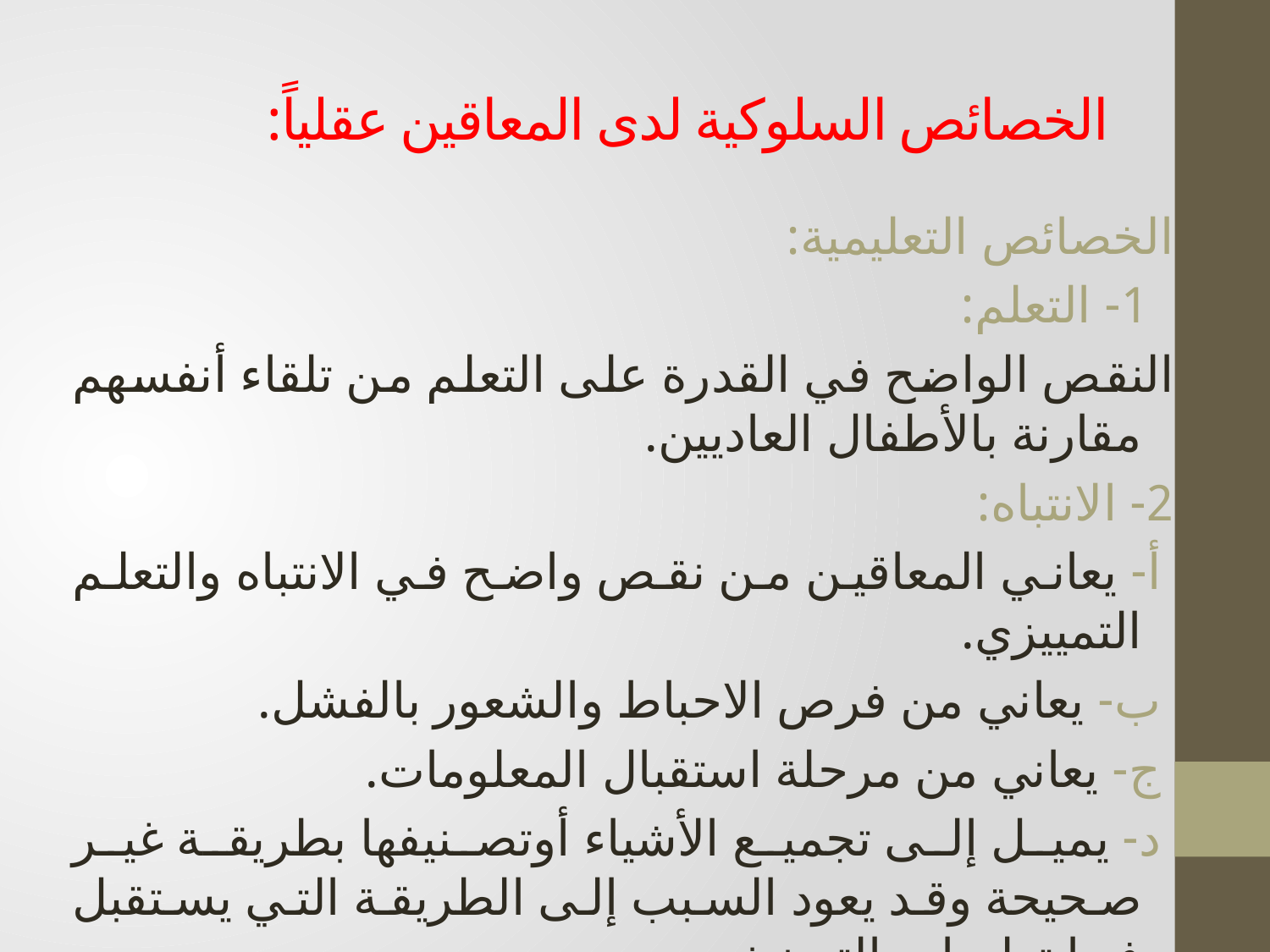

# الخصائص السلوكية لدى المعاقين عقلياً:
الخصائص التعليمية:
  1- التعلم:
النقص الواضح في القدرة على التعلم من تلقاء أنفسهم مقارنة بالأطفال العاديين.
2- الانتباه:
 أ- يعاني المعاقين من نقص واضح في الانتباه والتعلم التمييزي.
 ب- يعاني من فرص الاحباط والشعور بالفشل.
 ج- يعاني من مرحلة استقبال المعلومات.
 د- يميل إلى تجميع الأشياء أوتصنيفها بطريقة غير صحيحة وقد يعود السبب إلى الطريقة التي يستقبل فيها تعليمات التصنيف.